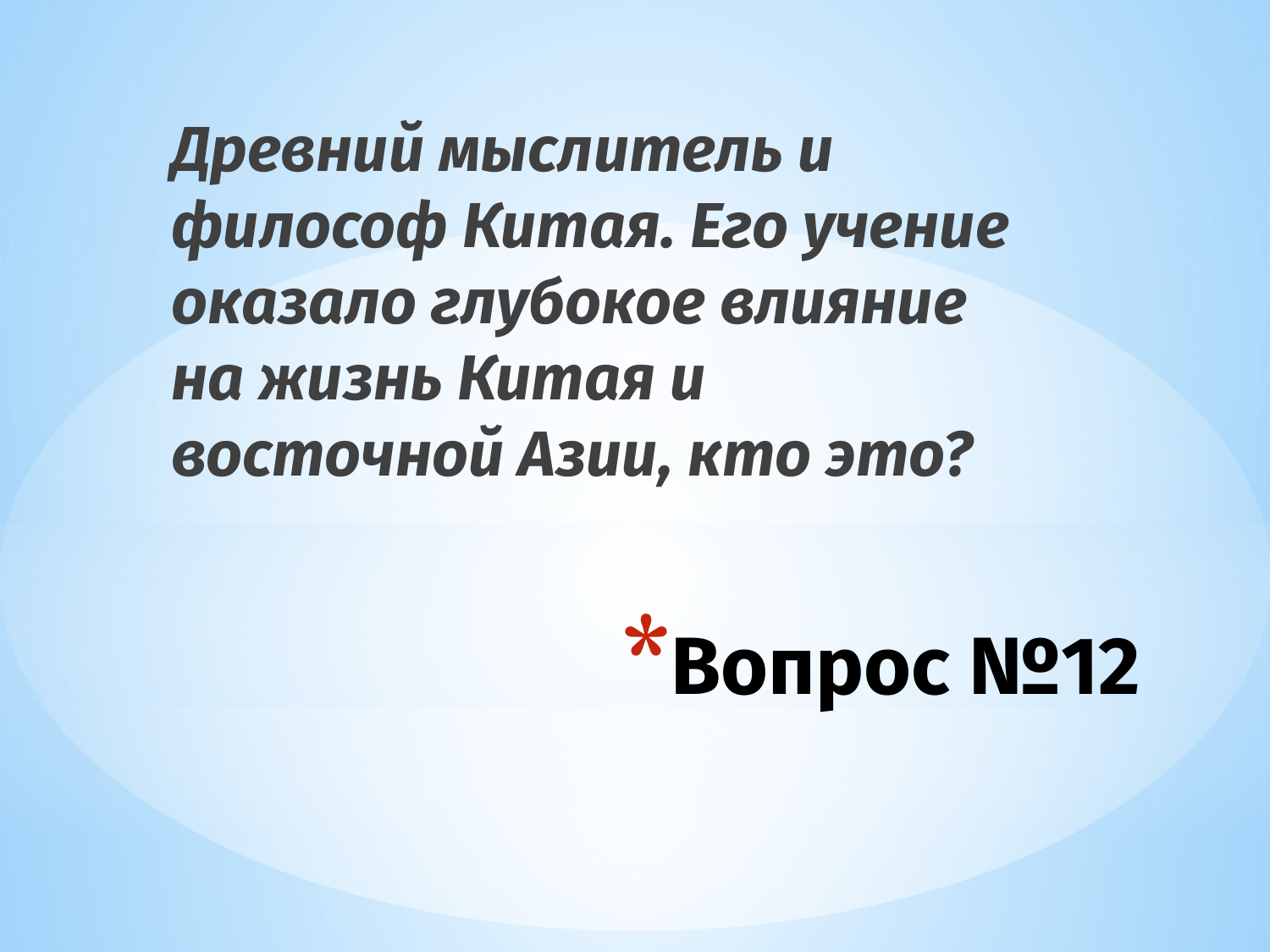

Древний мыслитель и философ Китая. Его учение оказало глубокое влияние на жизнь Китая и восточной Азии, кто это?
# Вопрос №12